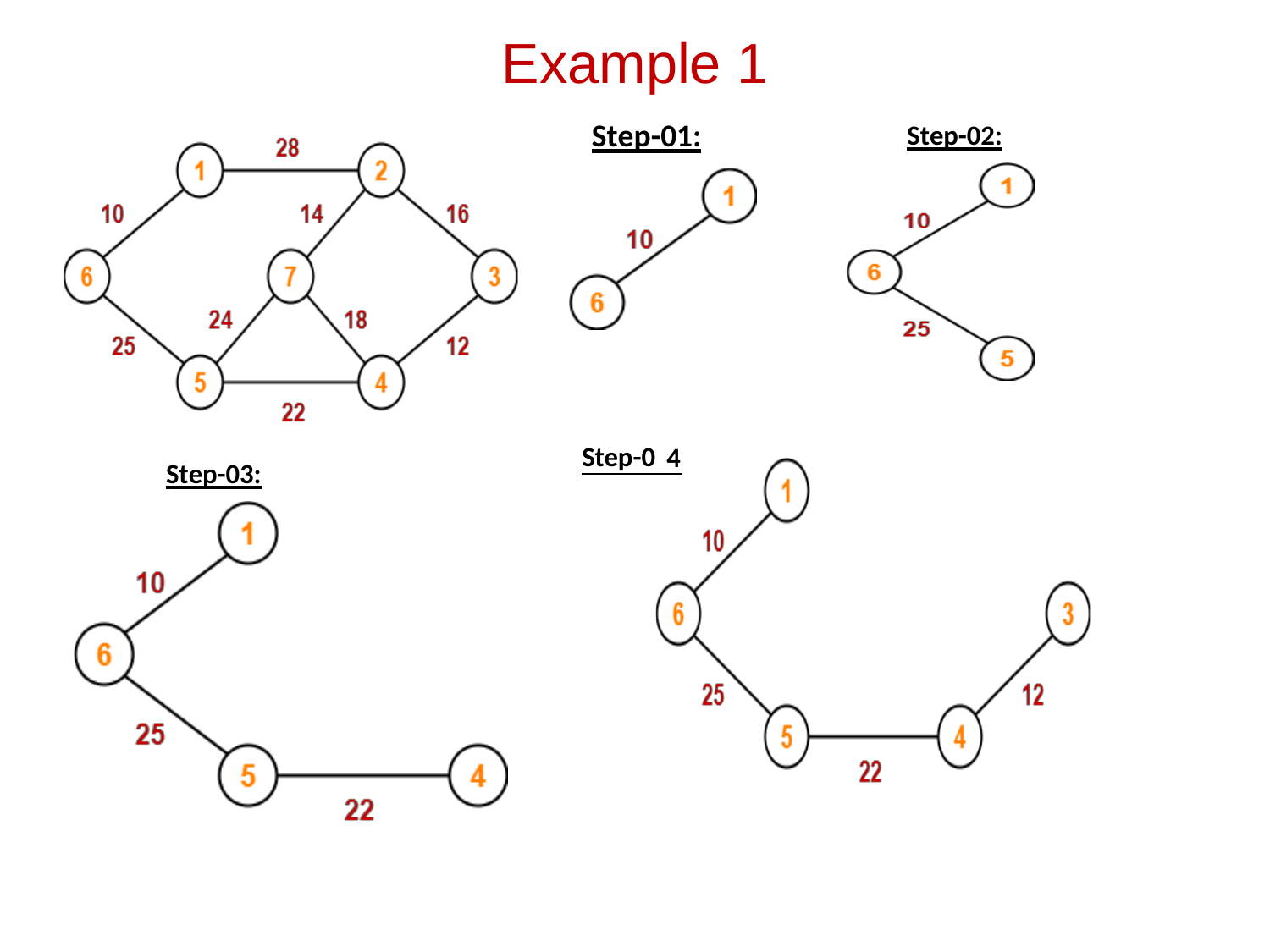

Example
Step-01:
1
Step-02:

Step-0
4

Step-03: